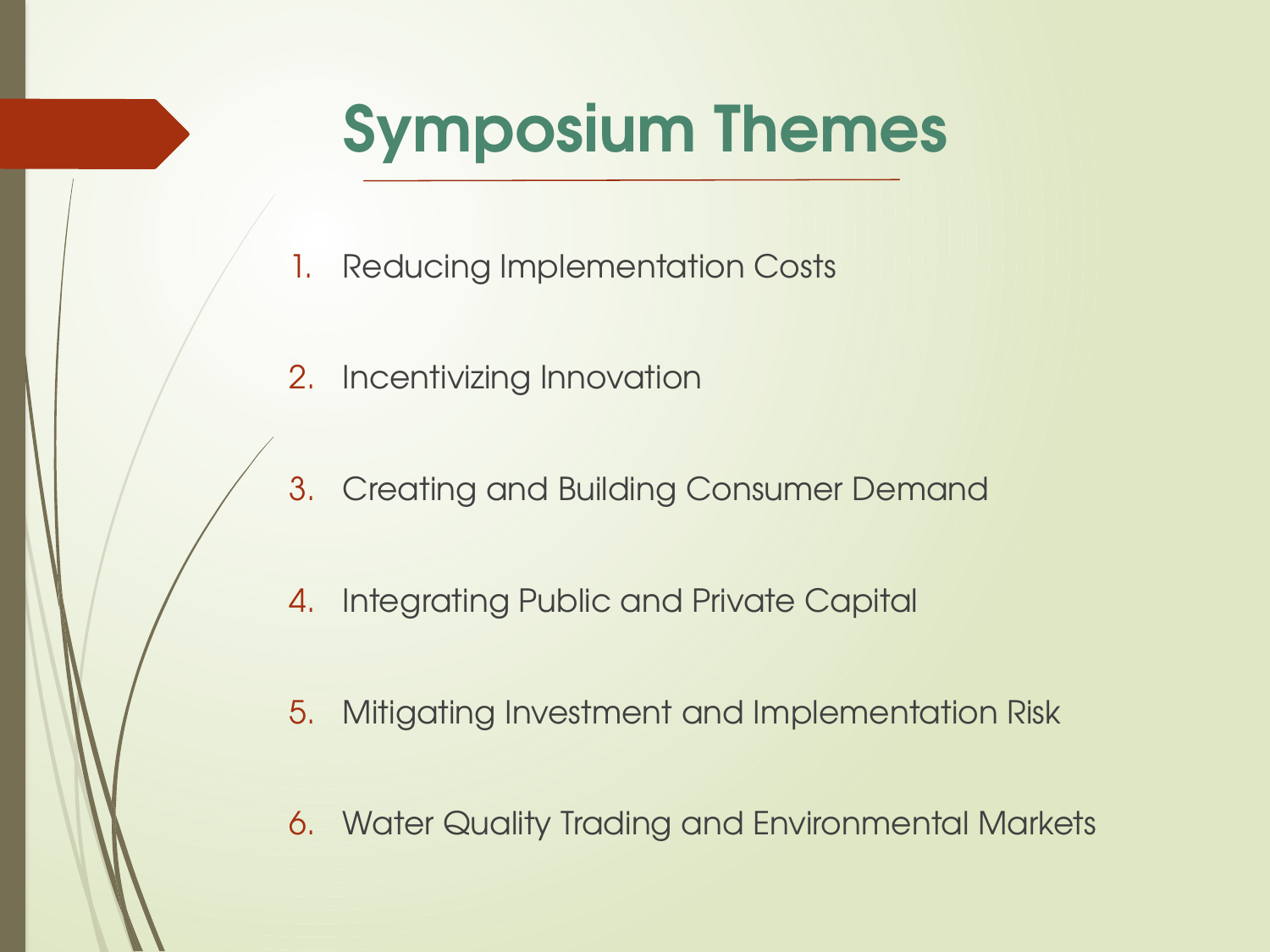

# Symposium Themes
Reducing Implementation Costs

Incentivizing Innovation

Creating and Building Consumer Demand

Integrating Public and Private Capital

Mitigating Investment and Implementation Risk

Water Quality Trading and Environmental Markets